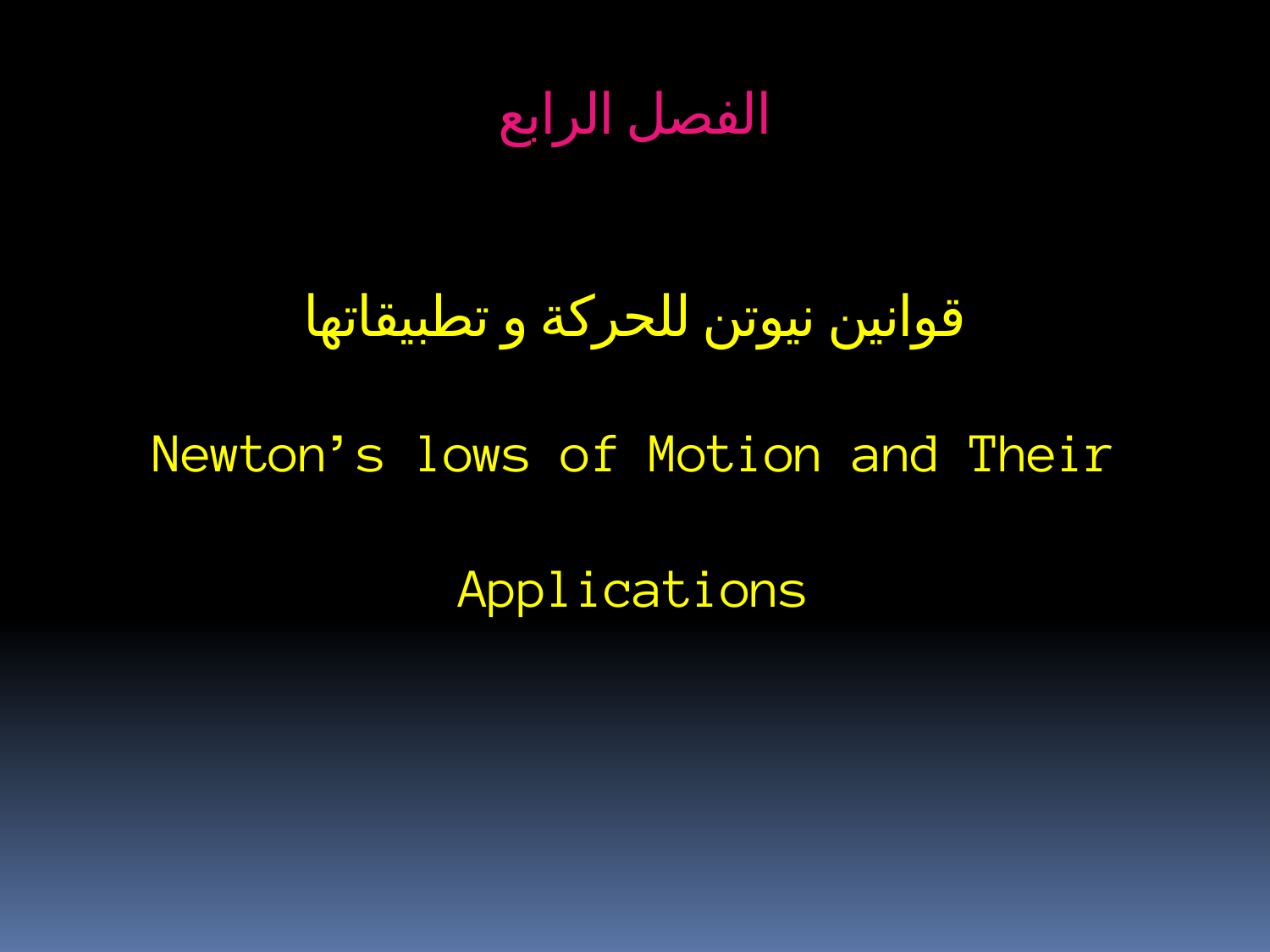

# الفصل الرابع قوانين نيوتن للحركة و تطبيقاتها Newton’s lows of Motion and Their Applications